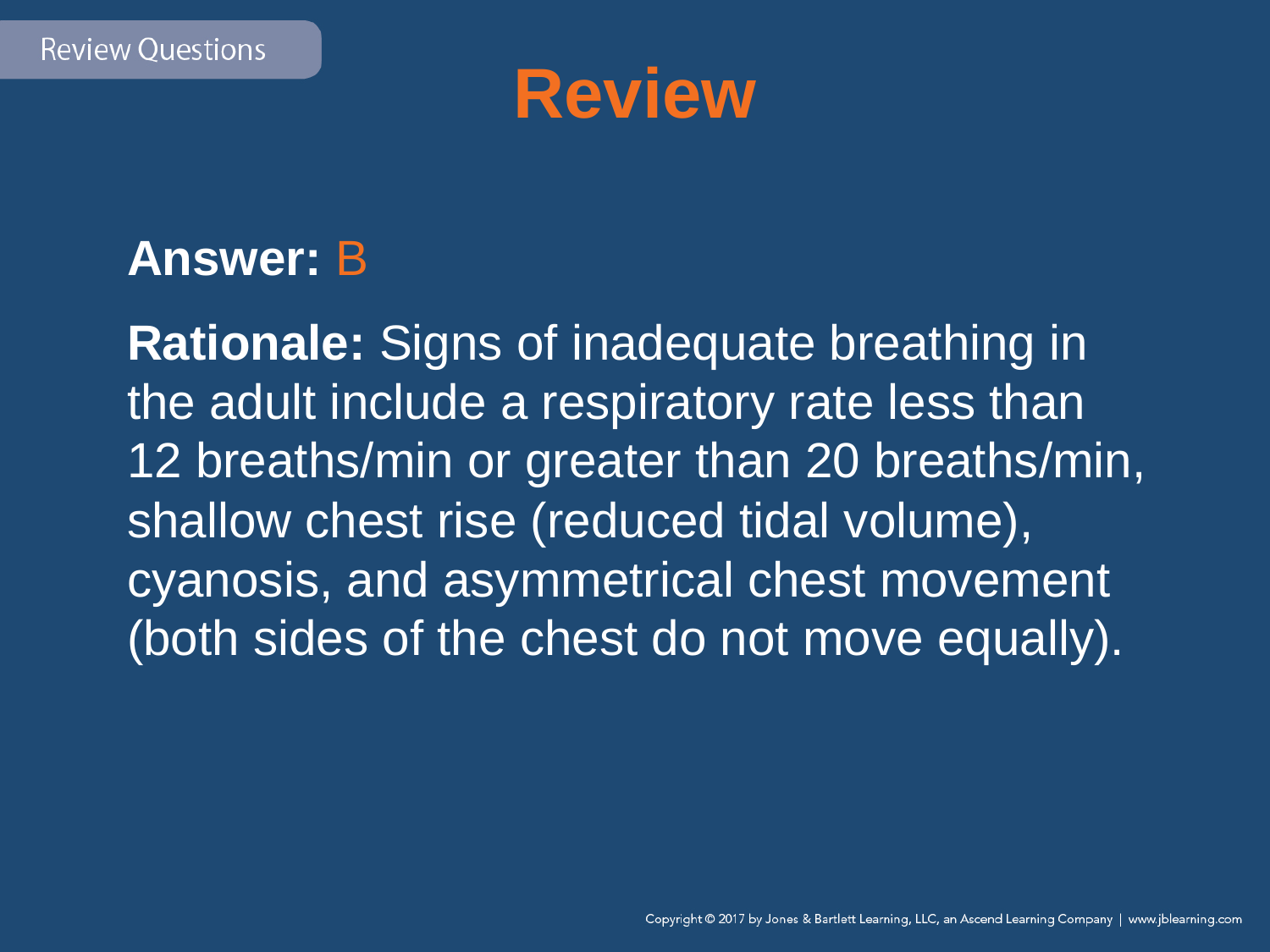

# Review
Answer: B
Rationale: Signs of inadequate breathing in the adult include a respiratory rate less than
12 breaths/min or greater than 20 breaths/min, shallow chest rise (reduced tidal volume), cyanosis, and asymmetrical chest movement (both sides of the chest do not move equally).